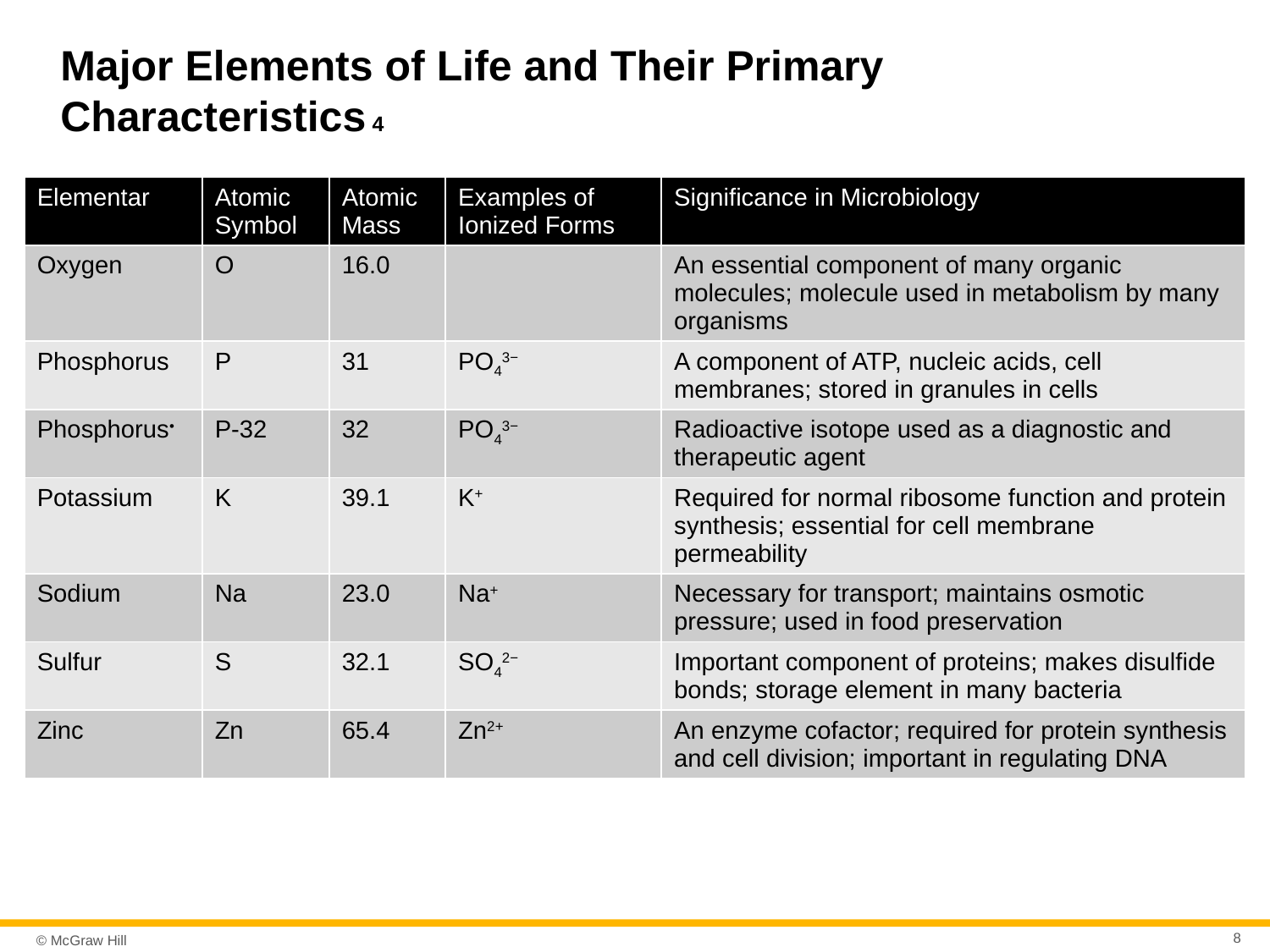

# Major Elements of Life and Their Primary Characteristics 4
| Elementar | Atomic Symbol | Atomic Mass | Examples of Ionized Forms | Significance in Microbiology |
| --- | --- | --- | --- | --- |
| Oxygen | O | 16.0 |  | An essential component of many organic molecules; molecule used in metabolism by many organisms |
| Phosphorus | P | 31 | PO43− | A component of ATP, nucleic acids, cell membranes; stored in granules in cells |
| Phosphorus• | P-32 | 32 | PO43− | Radioactive isotope used as a diagnostic and therapeutic agent |
| Potassium | K | 39.1 | K+ | Required for normal ribosome function and protein synthesis; essential for cell membrane permeability |
| Sodium | Na | 23.0 | Na+ | Necessary for transport; maintains osmotic pressure; used in food preservation |
| Sulfur | S | 32.1 | SO42− | Important component of proteins; makes disulfide bonds; storage element in many bacteria |
| Zinc | Zn | 65.4 | Zn2+ | An enzyme cofactor; required for protein synthesis and cell division; important in regulating DNA |